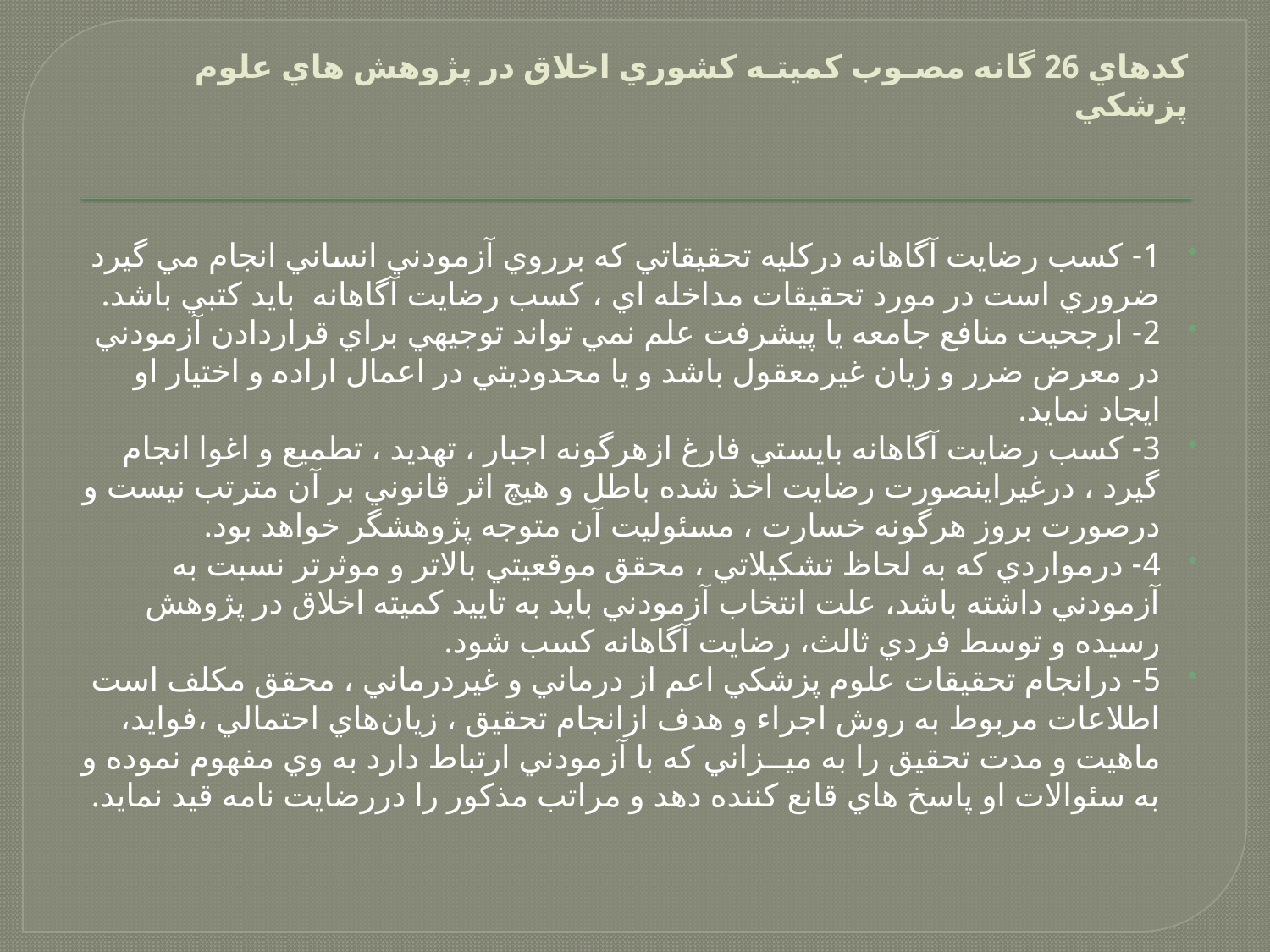

# كدهاي 26 گانه مصـوب كميتـه كشوري اخلاق در پژوهش هاي علوم پزشكي
1- كسب رضايت آگاهانه دركليه تحقيقاتي كه برروي آزمودني انساني انجام مي گيرد ضروري است در مورد تحقيقات مداخله اي ، كسب رضايت آگاهانه  بايد كتبي باشد.
2- ارجحيت منافع جامعه يا پيشرفت علم نمي تواند توجيهي براي قراردادن آزمودني در معرض ضرر و زيان غيرمعقول باشد و يا محدوديتي در اعمال اراده و اختيار او ايجاد نمايد.
3- كسب رضايت آگاهانه بايستي فارغ ازهرگونه اجبار ، تهديد ، تطميع و اغوا انجام گيرد ، درغيراينصورت رضايت اخذ شده باطل و هيچ اثر قانوني بر آن مترتب نيست و درصورت بروز هرگونه خسارت ، مسئوليت آن متوجه پژوهشگر خواهد بود.
4- درمواردي كه به لحاظ تشكيلاتي ، محقق موقعيتي بالاتر و موثرتر نسبت به آزمودني داشته باشد، علت انتخاب آزمودني بايد به تاييد كميته اخلاق در پژوهش رسيده و توسط فردي ثالث، رضايت آگاهانه كسب شود.
5- درانجام تحقيقات علوم پزشكي اعم از درماني و غيردرماني ، محقق مكلف است اطلاعات مربوط به روش اجراء و هدف ازانجام تحقيق ، زيان‌هاي احتمالي ،فوايد، ماهيت و مدت تحقيق را به ميــزاني كه با آزمودني ارتباط دارد به وي مفهوم نموده و به سئوالات او پاسخ هاي قانع كننده دهد و مراتب مذكور را دررضايت نامه قيد نمايد.